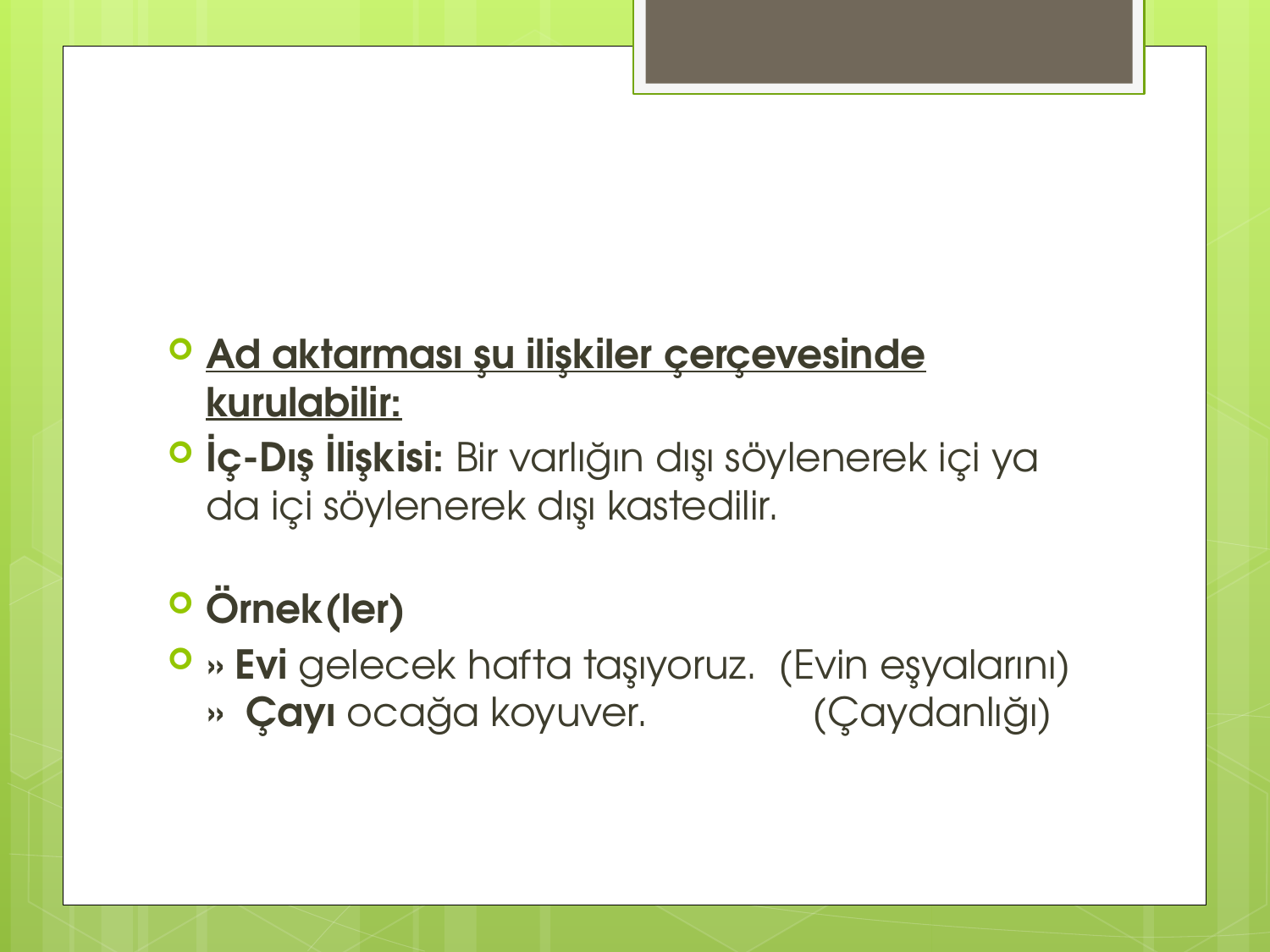

#
Ad aktarması şu ilişkiler çerçevesinde kurulabilir:
İç-Dış İlişkisi: Bir varlığın dışı söylenerek içi ya da içi söylenerek dışı kastedilir.
Örnek(ler)
» Evi gelecek hafta taşıyoruz.  (Evin eşyalarını)
»  Çayı ocağa koyuver.               (Çaydanlığı)